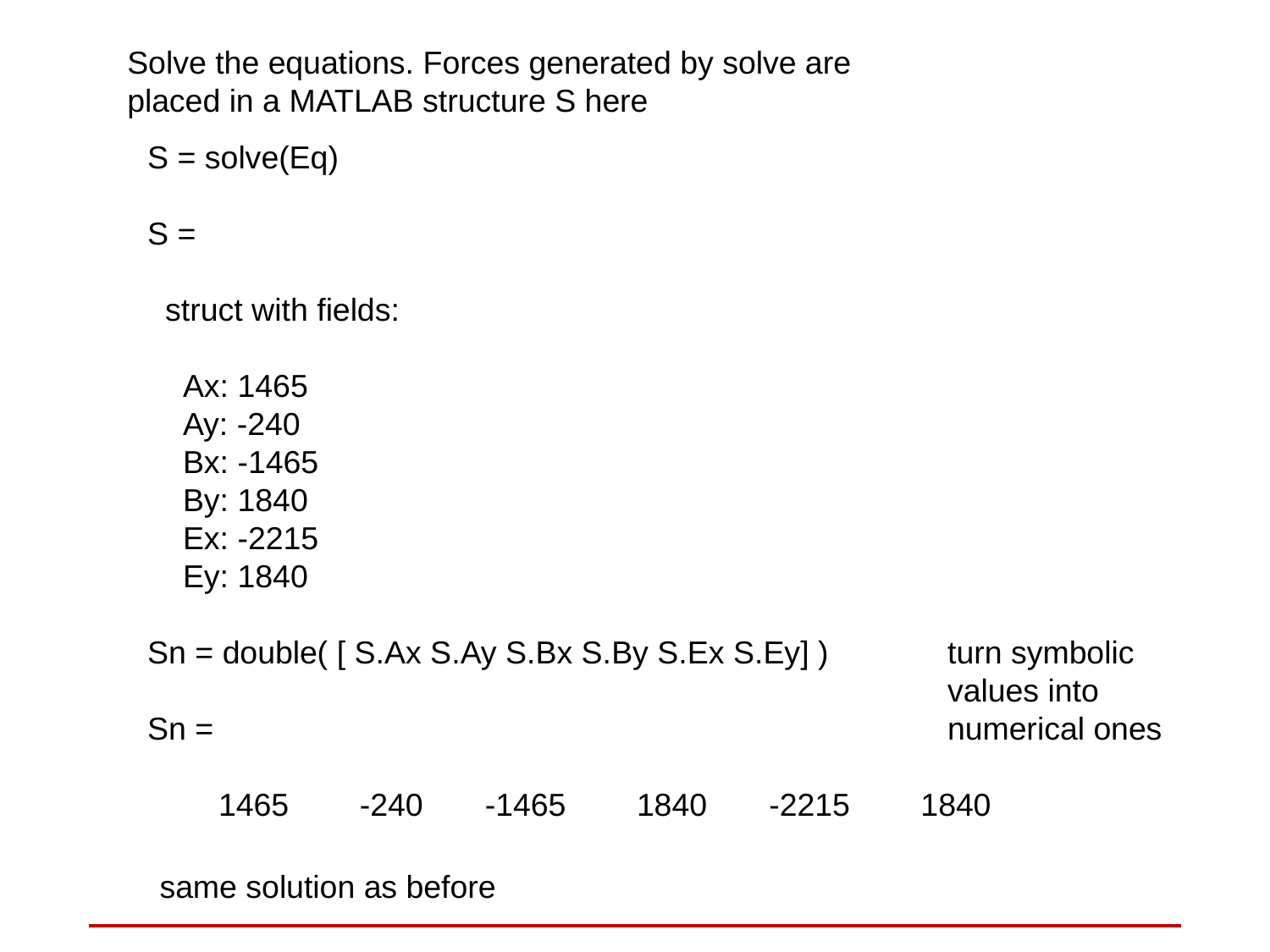

Solve the equations. Forces generated by solve are placed in a MATLAB structure S here
S = solve(Eq)

S =

  struct with fields:

    Ax: 1465
    Ay: -240
    Bx: -1465
    By: 1840
    Ex: -2215
    Ey: 1840

Sn = double( [ S.Ax S.Ay S.Bx S.By S.Ex S.Ey] )

Sn =

        1465        -240       -1465        1840       -2215        1840
turn symbolic  values into numerical ones
same solution as before